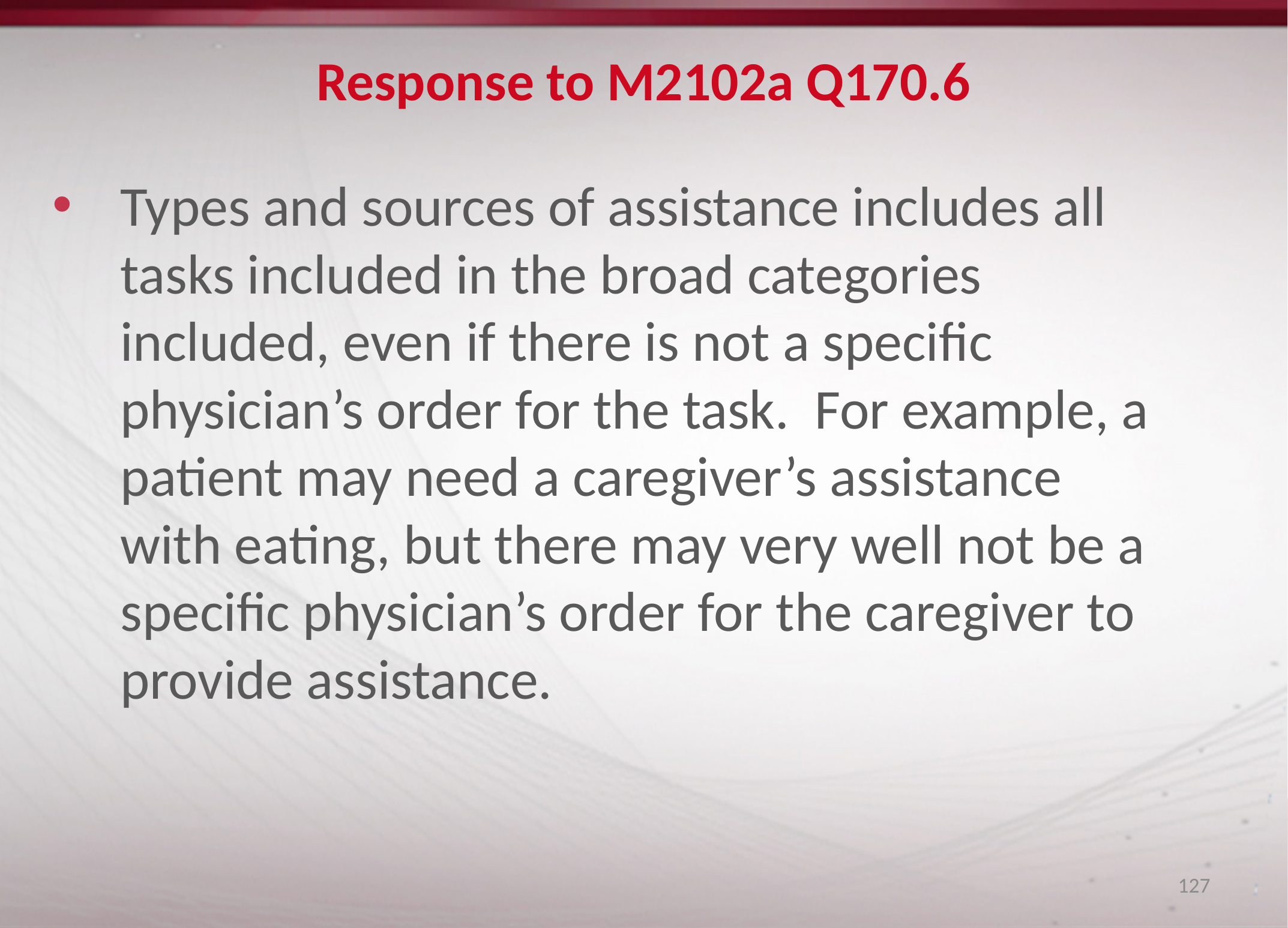

# Response to M2102a Q170.6
Types and sources of assistance includes all tasks included in the broad categories included, even if there is not a specific physician’s order for the task.  For example, a patient may need a caregiver’s assistance with eating, but there may very well not be a specific physician’s order for the caregiver to provide assistance.
127